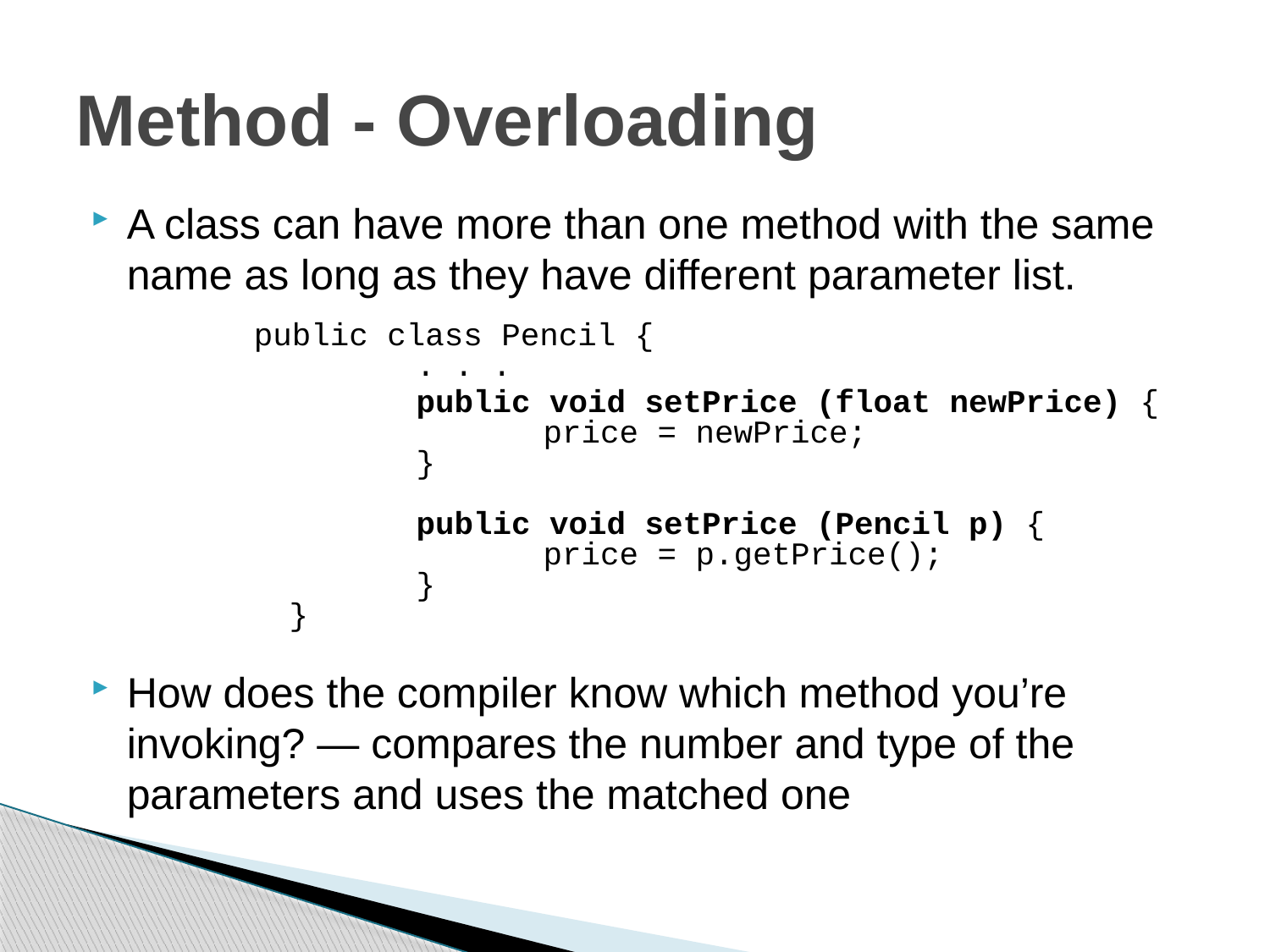

# Method - Overloading
A class can have more than one method with the same name as long as they have different parameter list.
		public class Pencil {
			. . .
			public void setPrice (float newPrice) {
				price = newPrice;
			}

			public void setPrice (Pencil p) {
				price = p.getPrice(); 				}
		}

How does the compiler know which method you’re invoking? — compares the number and type of the parameters and uses the matched one